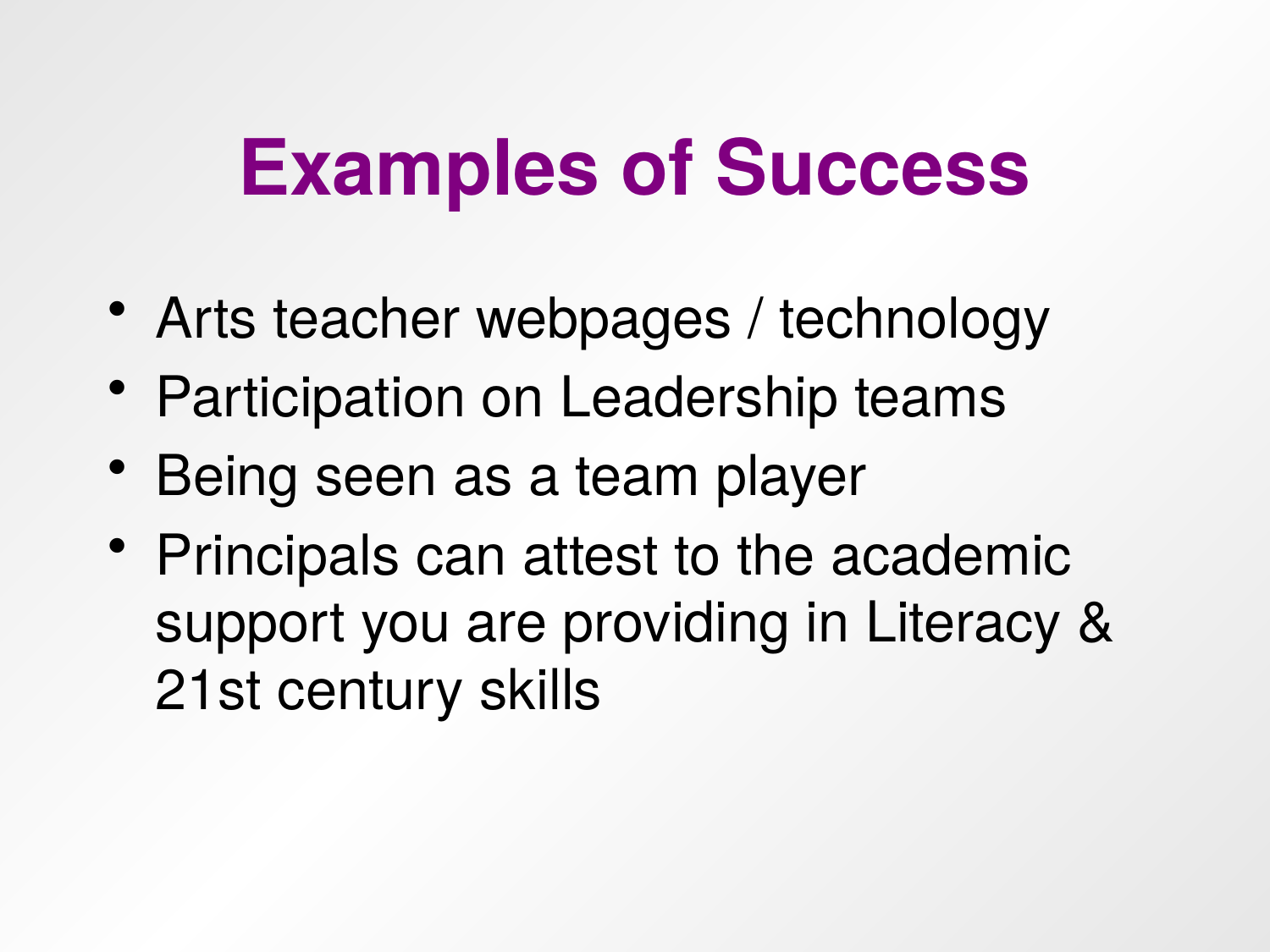

# Examples of Success
Arts teacher webpages / technology
Participation on Leadership teams
Being seen as a team player
Principals can attest to the academic support you are providing in Literacy & 21st century skills